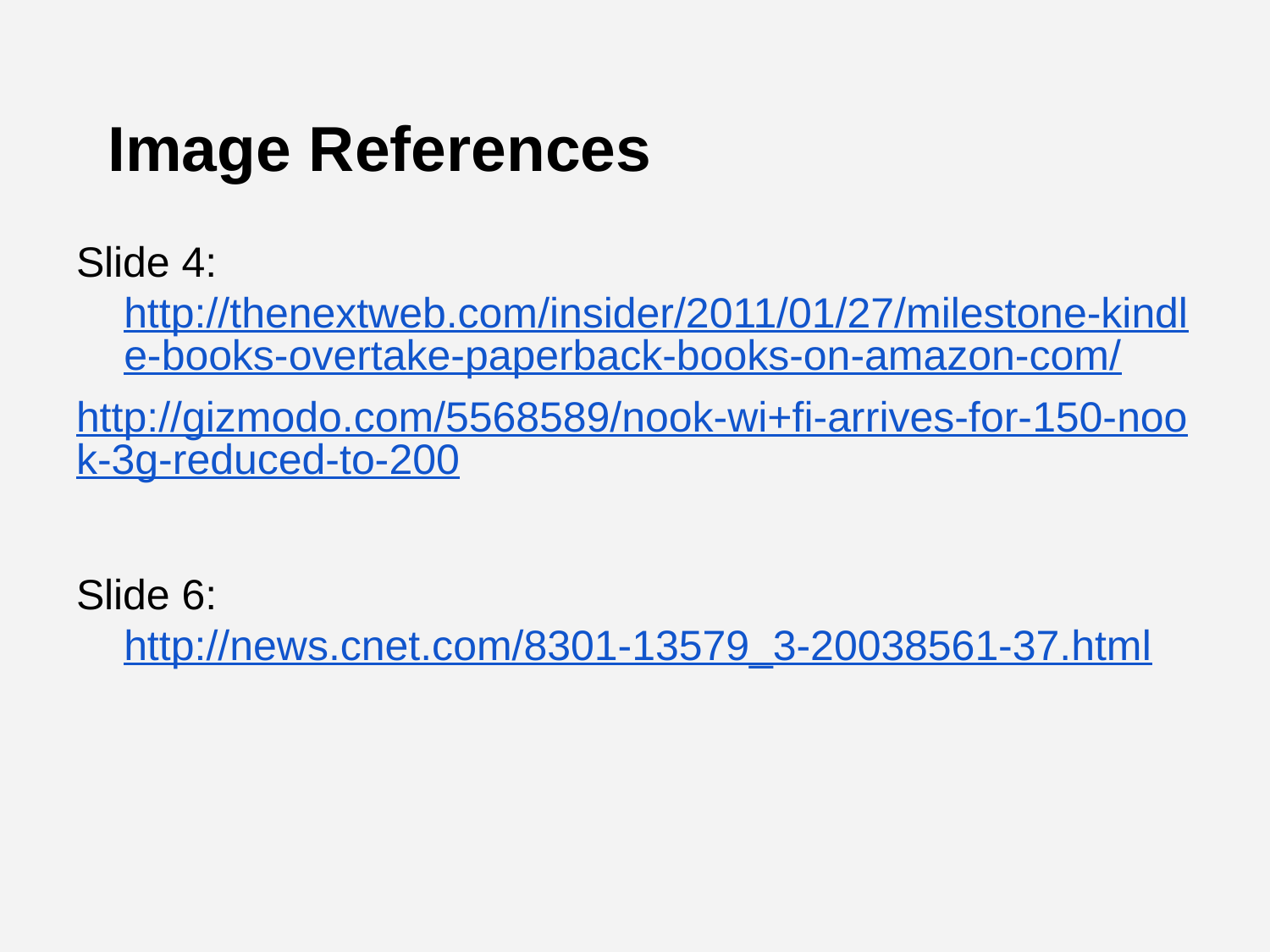

# Image References
Slide 4: http://thenextweb.com/insider/2011/01/27/milestone-kindle-books-overtake-paperback-books-on-amazon-com/
http://gizmodo.com/5568589/nook-wi+fi-arrives-for-150-nook-3g-reduced-to-200

Slide 6: http://news.cnet.com/8301-13579_3-20038561-37.html